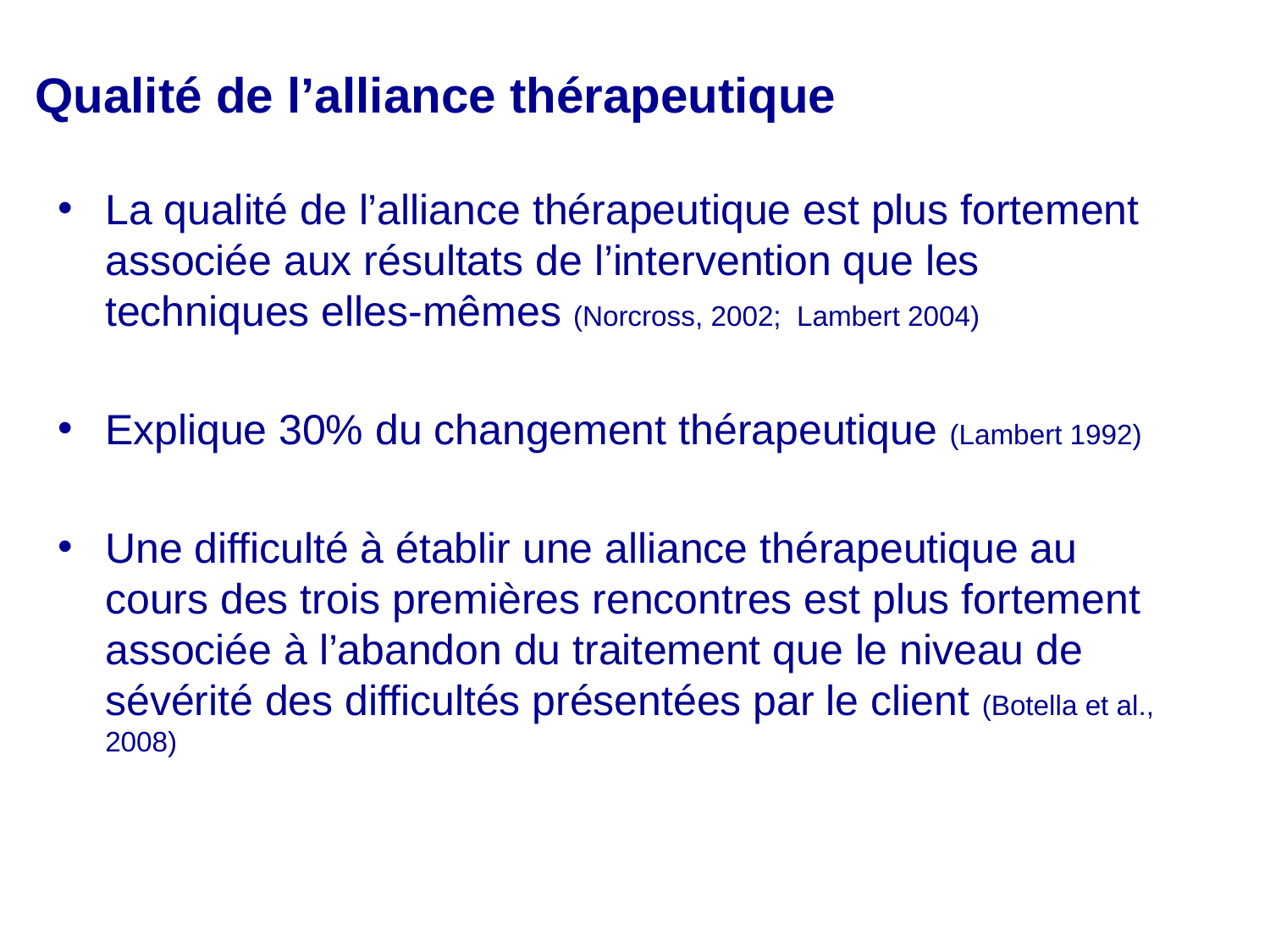

# Qualité de l’alliance thérapeutique
La qualité de l’alliance thérapeutique est plus fortement associée aux résultats de l’intervention que les techniques elles-mêmes (Norcross, 2002;  Lambert 2004)

Explique 30% du changement thérapeutique (Lambert 1992)

Une difficulté à établir une alliance thérapeutique au cours des trois premières rencontres est plus fortement associée à l’abandon du traitement que le niveau de sévérité des difficultés présentées par le client (Botella et al., 2008)